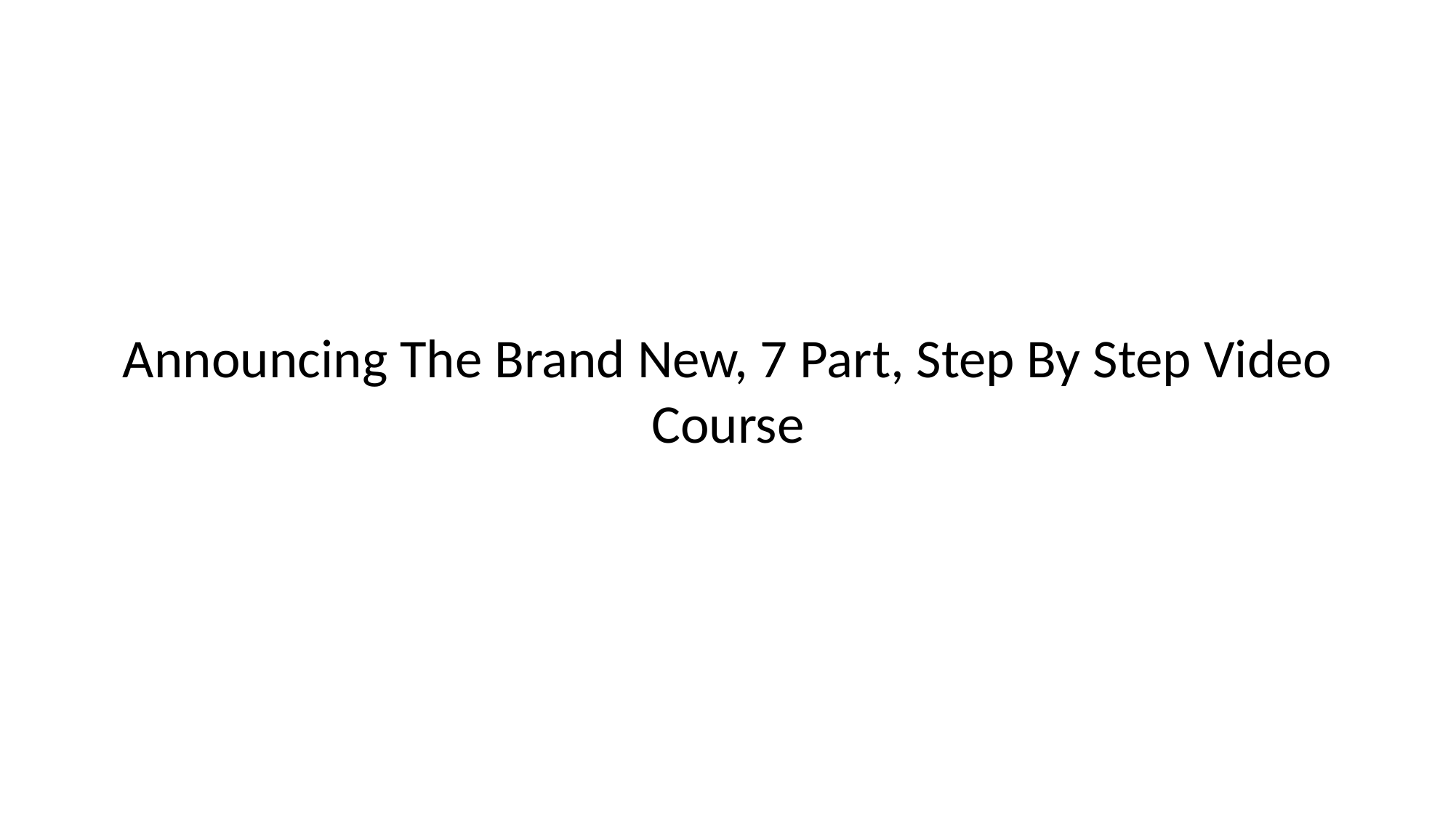

# Announcing The Brand New, 7 Part, Step By Step Video Course